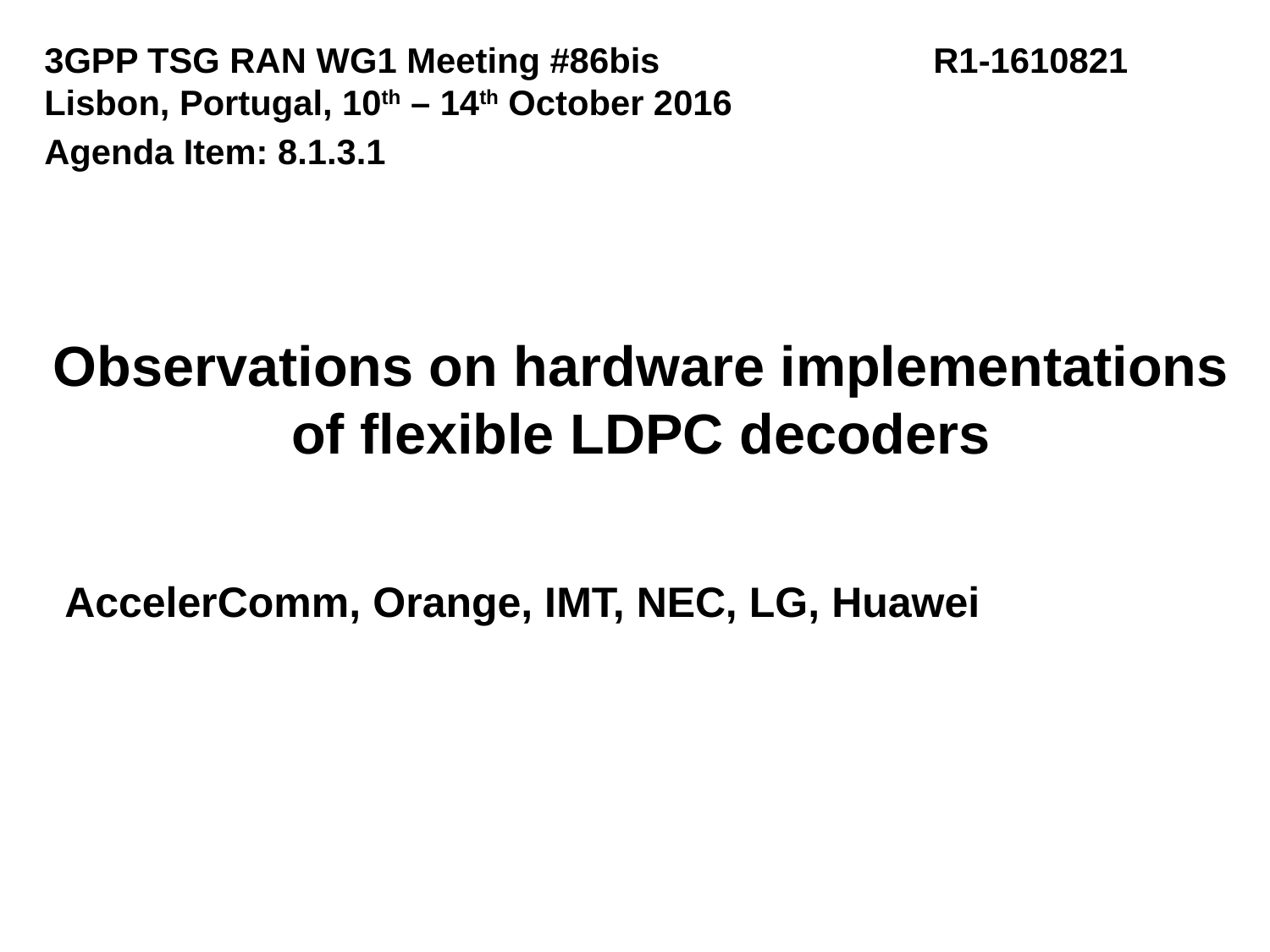

3GPP TSG RAN WG1 Meeting #86bis 			R1-1610821
Lisbon, Portugal, 10th – 14th October 2016
Agenda Item: 8.1.3.1

# Observations on hardware implementations of flexible LDPC decoders
AccelerComm, Orange, IMT, NEC, LG, Huawei